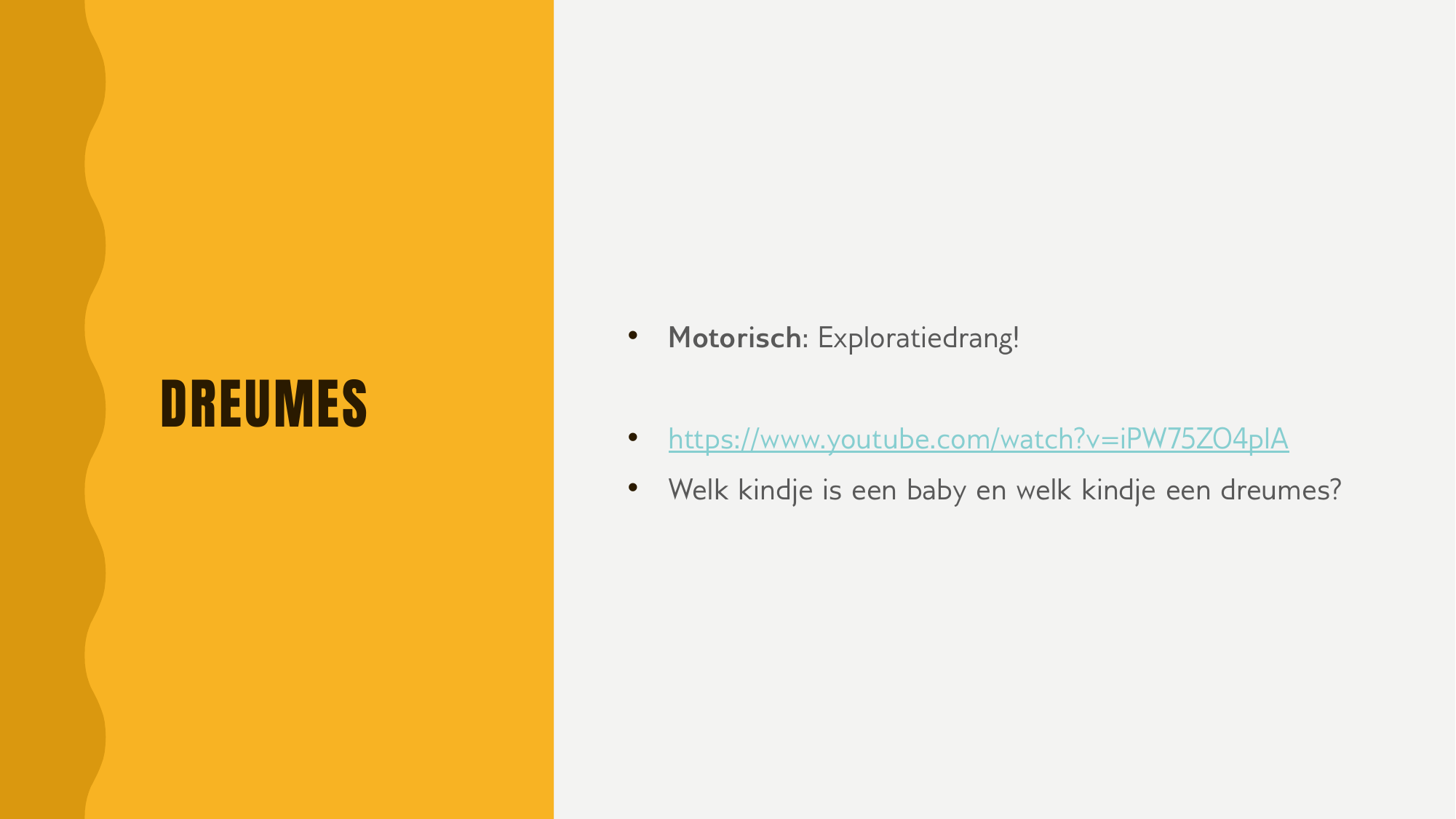

# dreumes
Motorisch: Exploratiedrang!

https://www.youtube.com/watch?v=iPW75ZO4pIA
Welk kindje is een baby en welk kindje een dreumes?